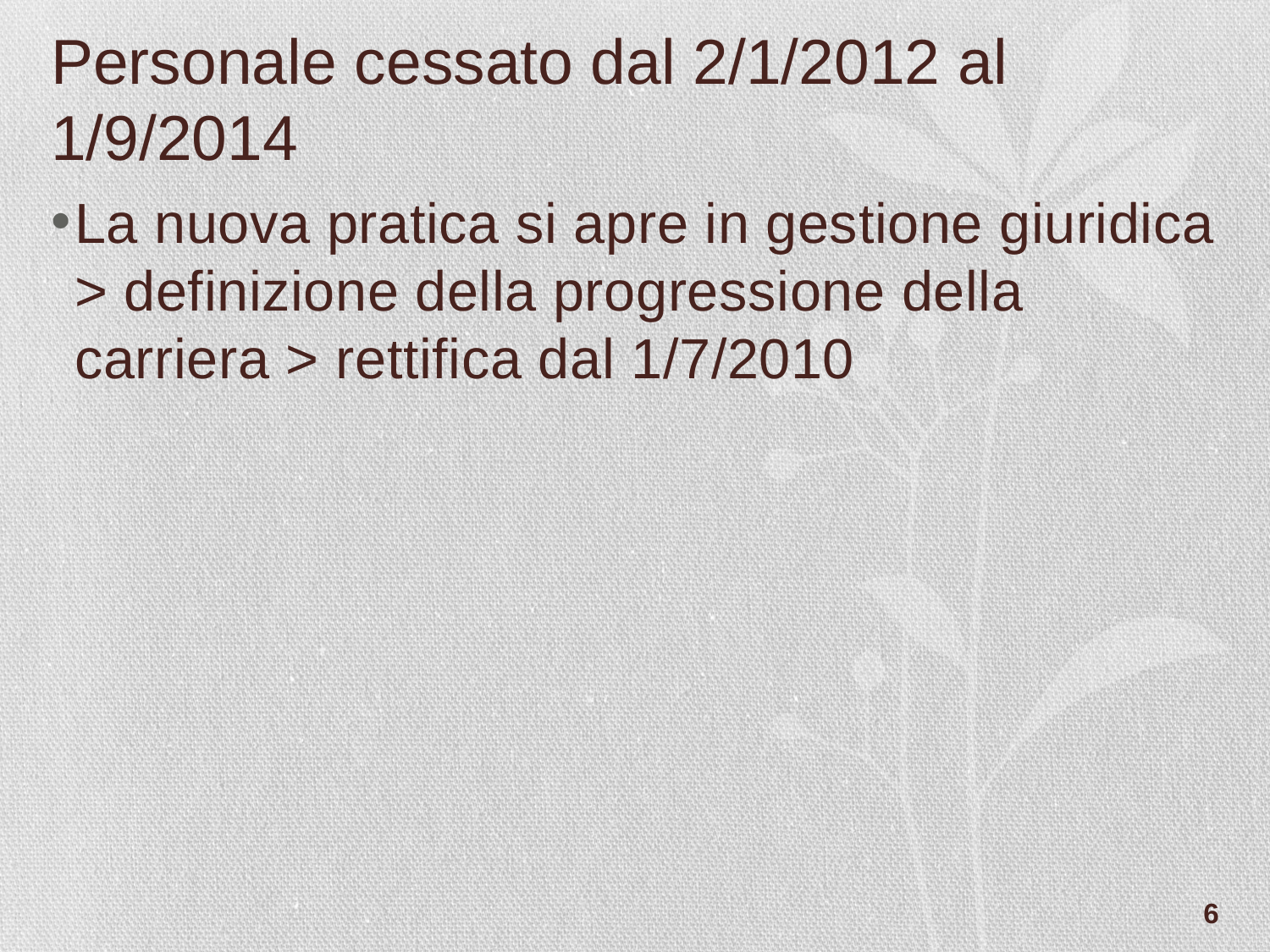

# Personale cessato dal 2/1/2012 al 1/9/2014
La nuova pratica si apre in gestione giuridica > definizione della progressione della carriera > rettifica dal 1/7/2010
6